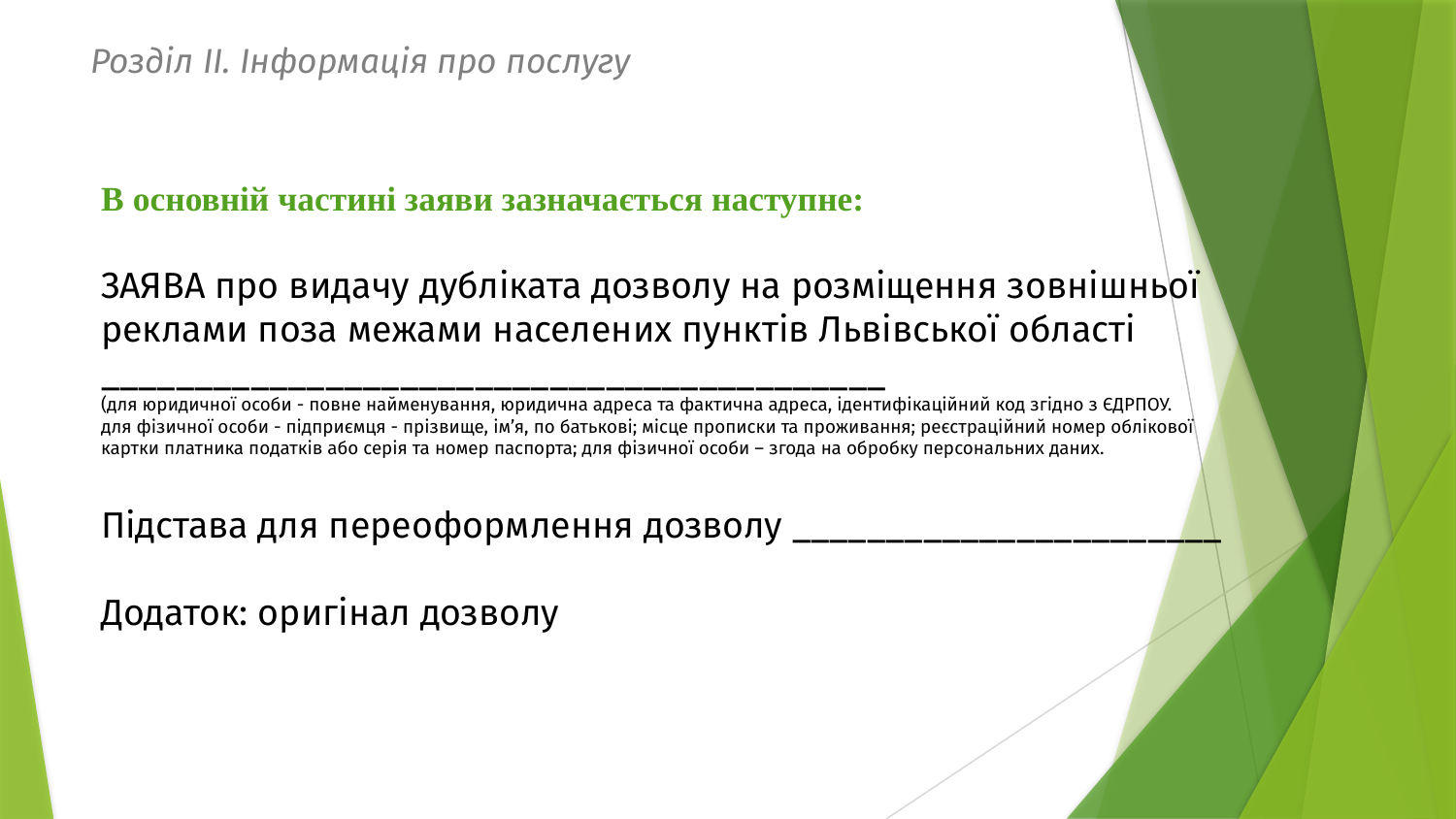

Розділ ІІ. Інформація про послугу
В основній частині заяви зазначається наступне:

ЗАЯВА про видачу дубліката дозволу на розміщення зовнішньої
реклами поза межами населених пунктів Львівської області
__________________________________________
(для юридичної особи - повне найменування, юридична адреса та фактична адреса, ідентифікаційний код згідно з ЄДРПОУ.
для фізичної особи - підприємця - прізвище, ім’я, по батькові; місце прописки та проживання; реєстраційний номер облікової
картки платника податків або серія та номер паспорта; для фізичної особи – згода на обробку персональних даних.

Підстава для переоформлення дозволу _______________________

Додаток: оригінал дозволу